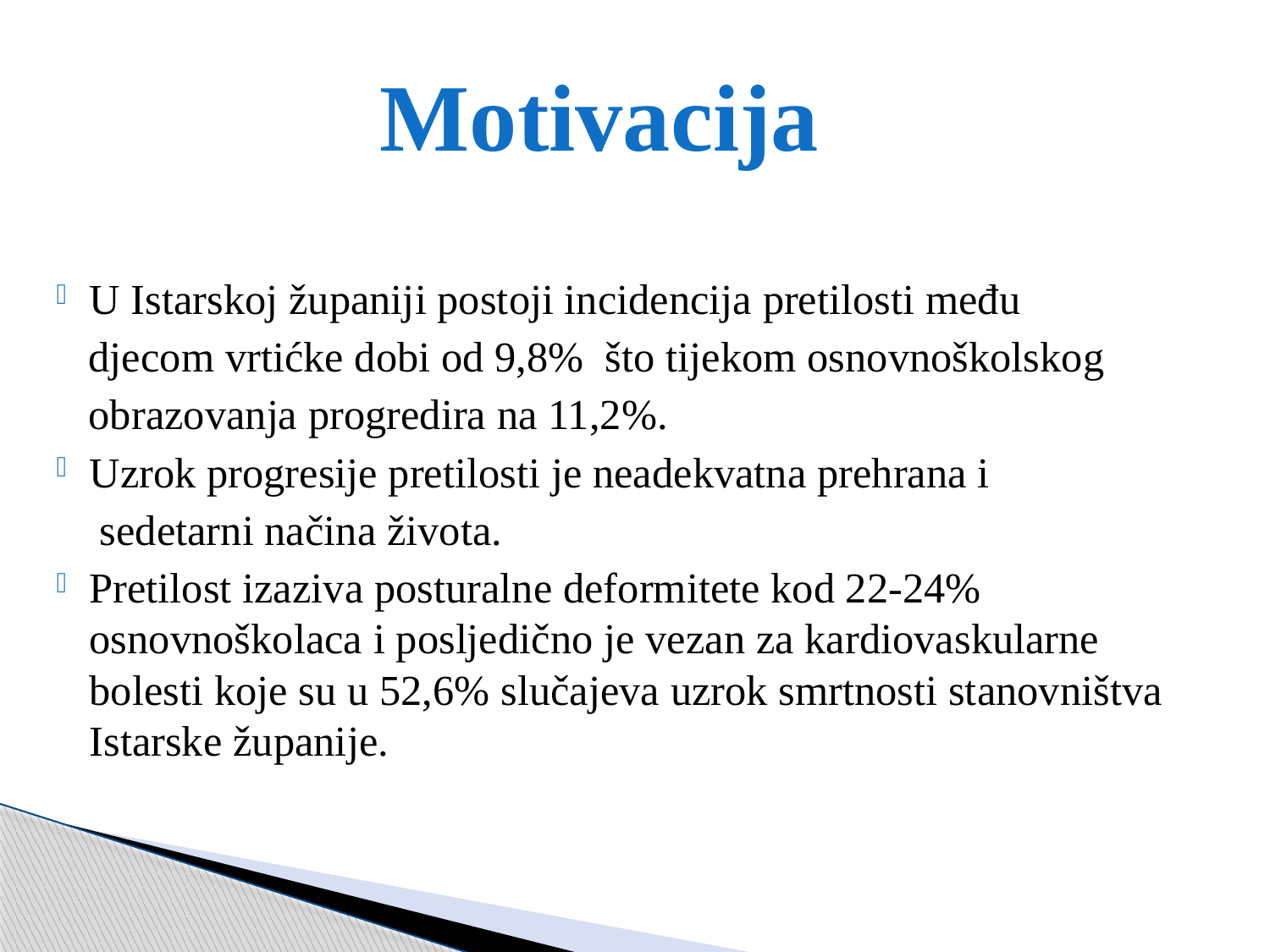

Motivacija

U Istarskoj županiji postoji incidencija pretilosti među
   djecom vrtićke dobi od 9,8%  što tijekom osnovnoškolskog
   obrazovanja progredira na 11,2%.
Uzrok progresije pretilosti je neadekvatna prehrana i
    sedetarni načina života.
Pretilost izaziva posturalne deformitete kod 22-24% osnovnoškolaca i posljedično je vezan za kardiovaskularne bolesti koje su u 52,6% slučajeva uzrok smrtnosti stanovništva Istarske županije.